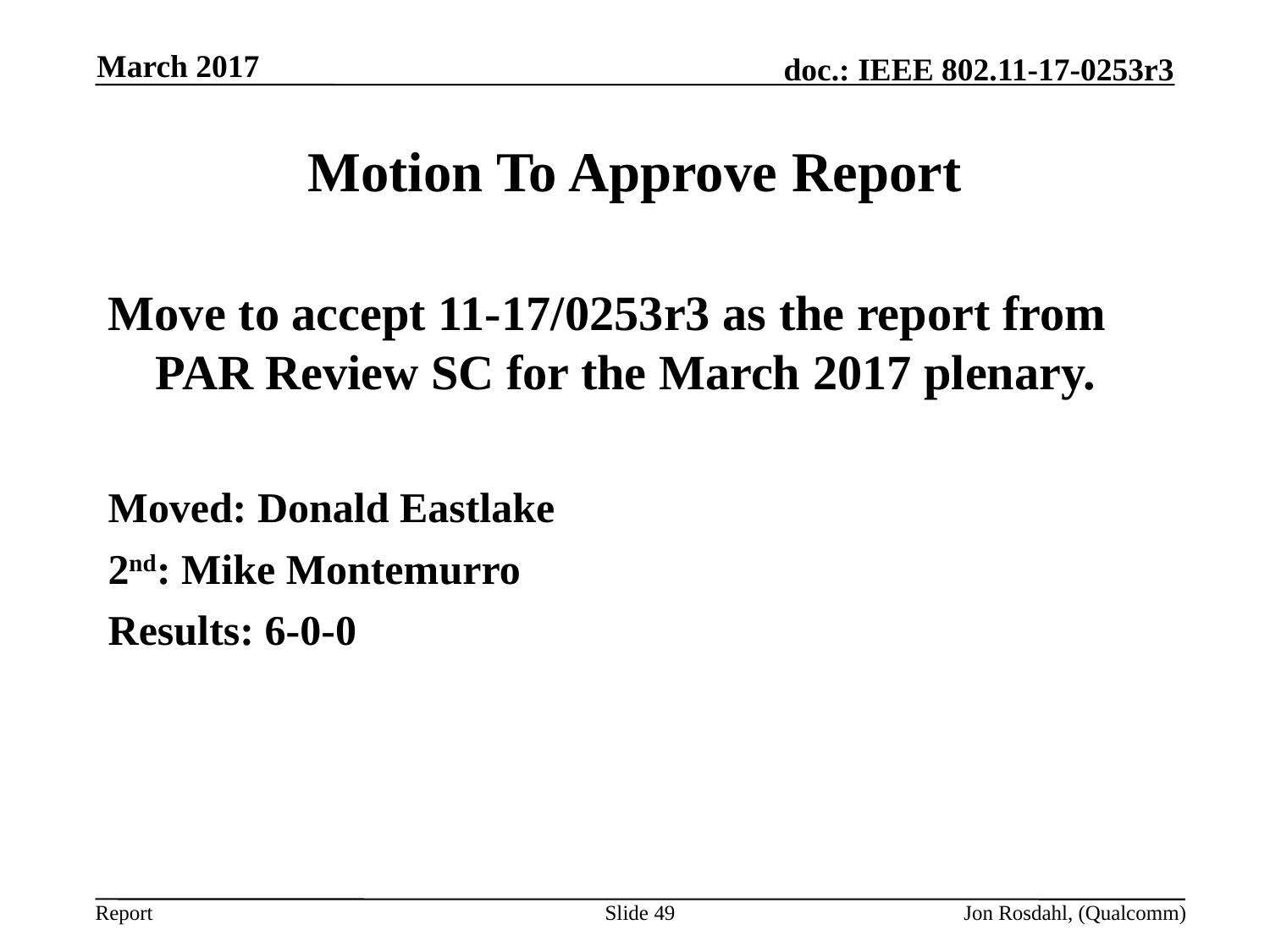

March 2017
# Motion To Approve Report
Move to accept 11-17/0253r3 as the report from PAR Review SC for the March 2017 plenary.

Moved: Donald Eastlake
2nd: Mike Montemurro
Results: 6-0-0
Slide 49
Jon Rosdahl, (Qualcomm)